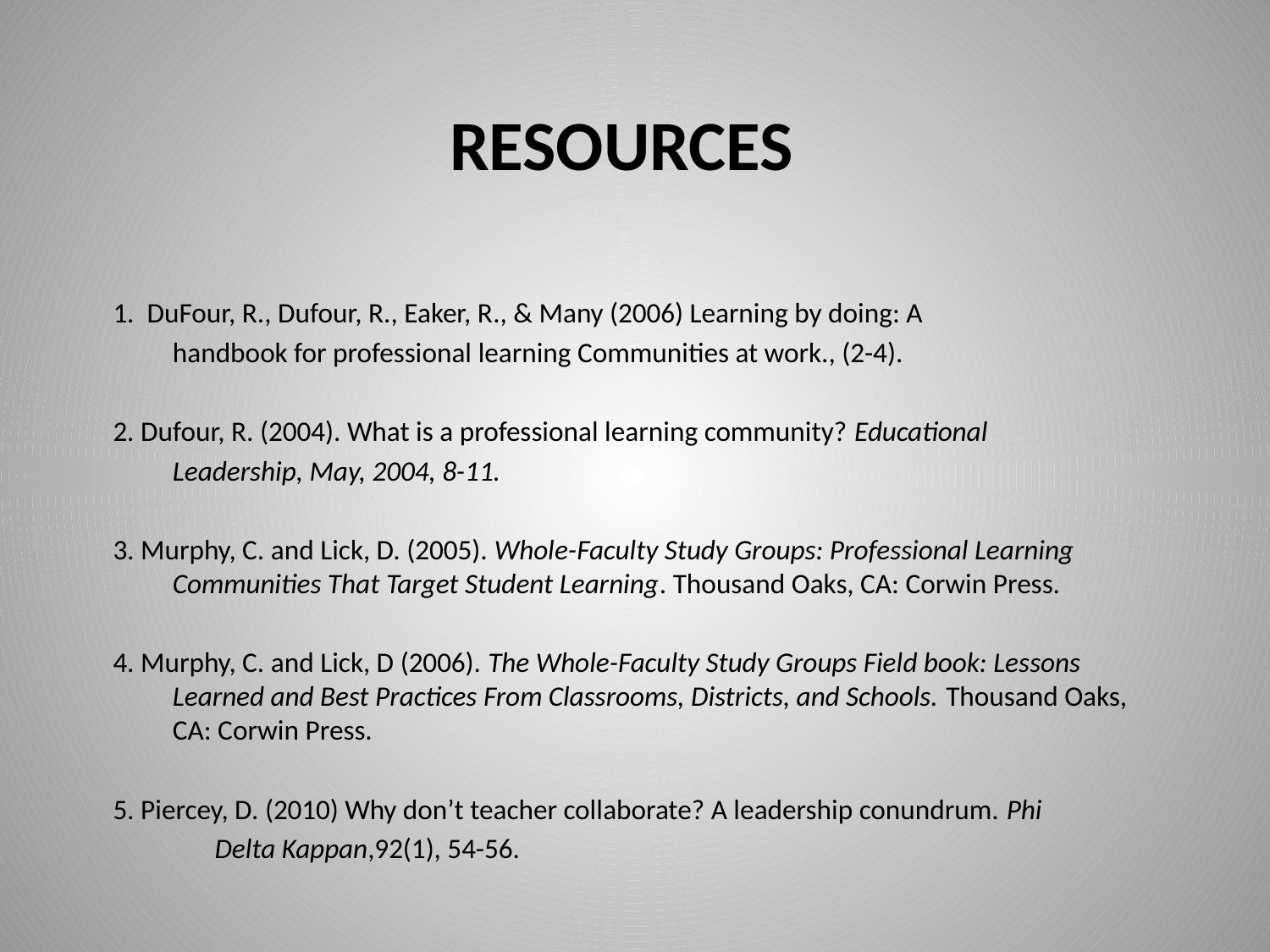

# RESOURCES

1.  DuFour, R., Dufour, R., Eaker, R., & Many (2006) Learning by doing: A
	handbook for professional learning Communities at work., (2-4).

2. Dufour, R. (2004). What is a professional learning community? Educational
	Leadership, May, 2004, 8-11.

3. Murphy, C. and Lick, D. (2005). Whole-Faculty Study Groups: Professional Learning Communities That Target Student Learning. Thousand Oaks, CA: Corwin Press.

4. Murphy, C. and Lick, D (2006). The Whole-Faculty Study Groups Field book: Lessons Learned and Best Practices From Classrooms, Districts, and Schools. Thousand Oaks, CA: Corwin Press.

5. Piercey, D. (2010) Why don’t teacher collaborate? A leadership conundrum. Phi
	Delta Kappan,92(1), 54-56.